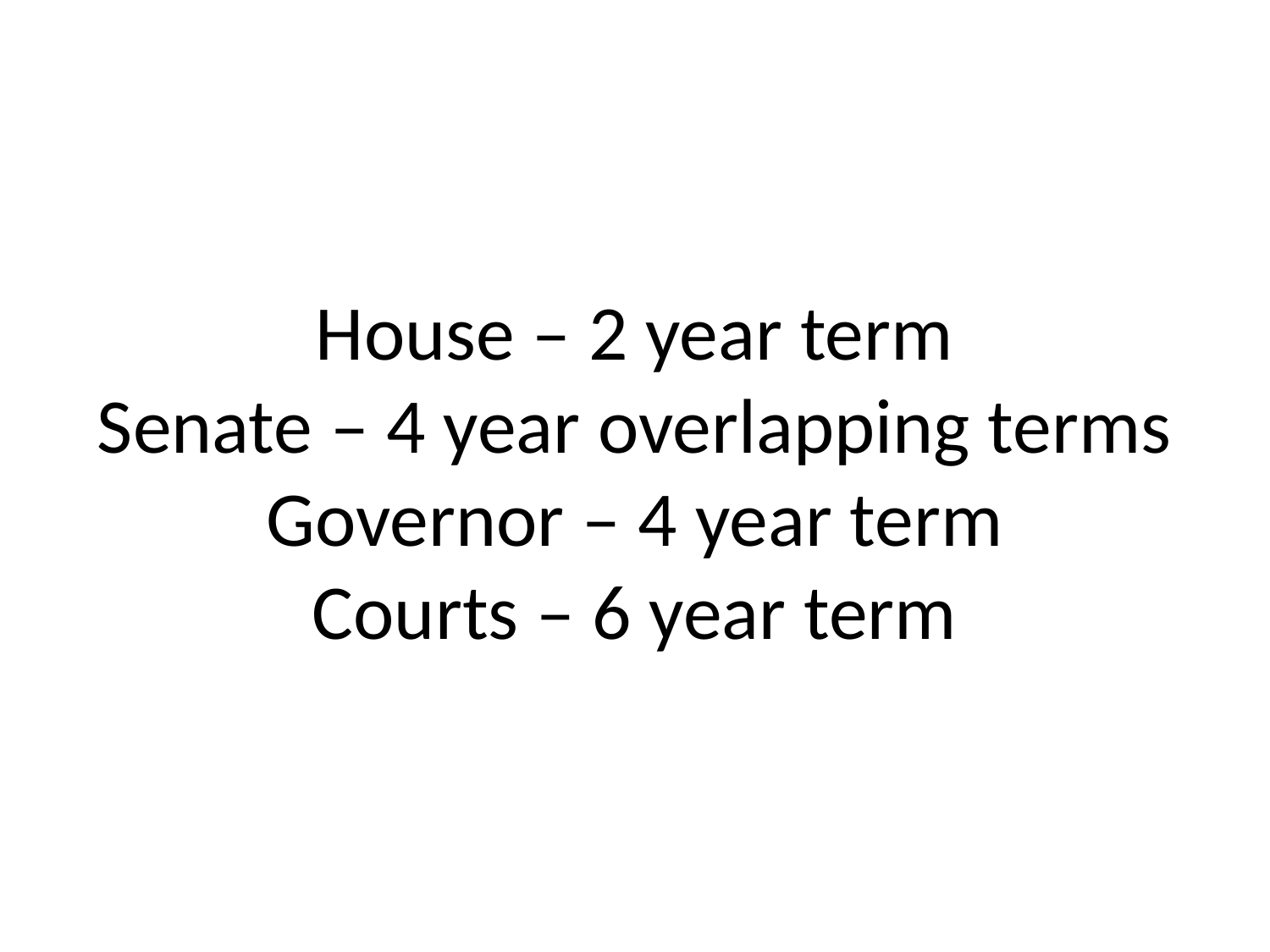

# House – 2 year term Senate – 4 year overlapping terms Governor – 4 year term Courts – 6 year term